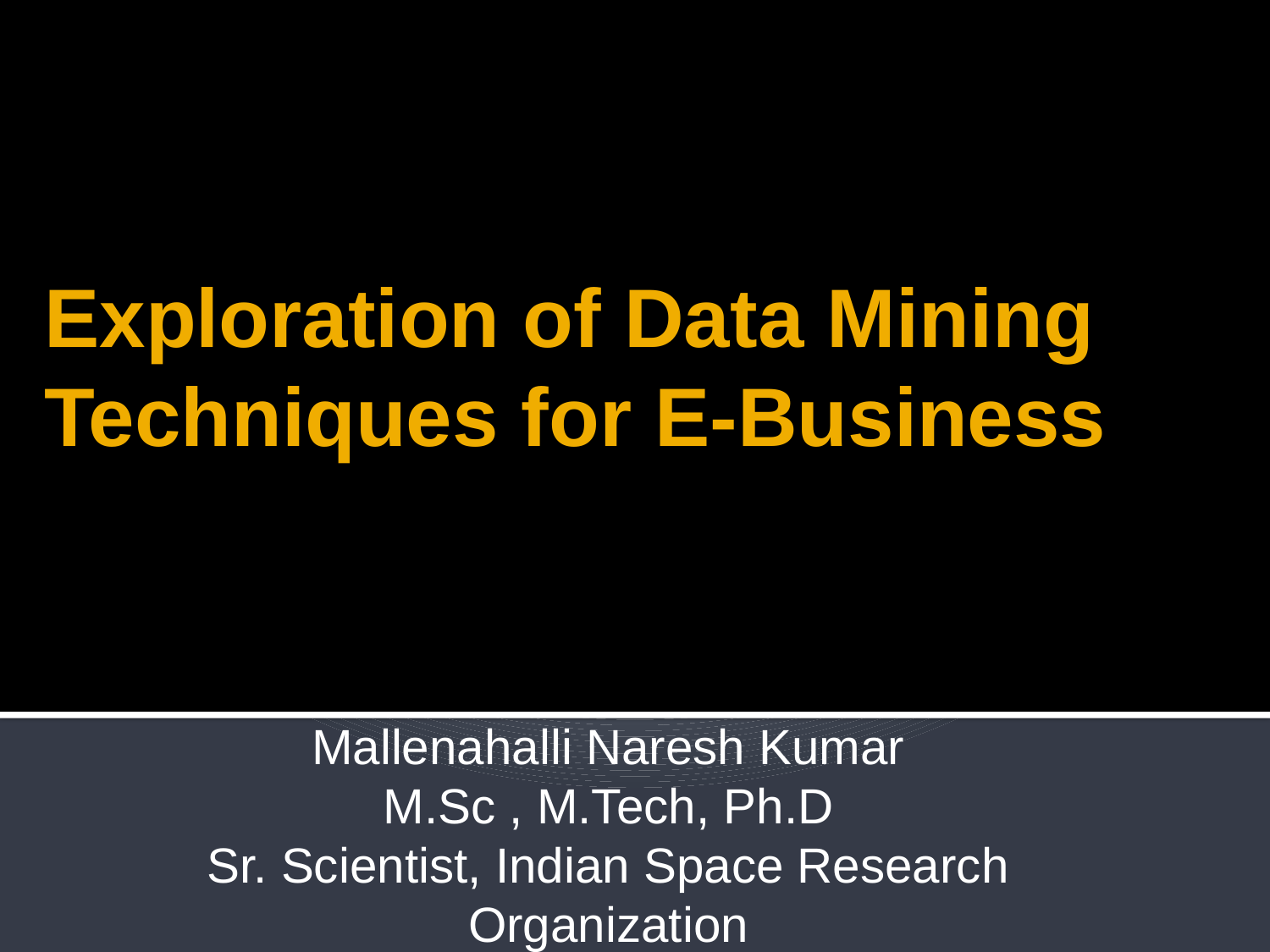

# Exploration of Data Mining Techniques for E-Business
Mallenahalli Naresh Kumar
M.Sc , M.Tech, Ph.D
Sr. Scientist, Indian Space Research Organization